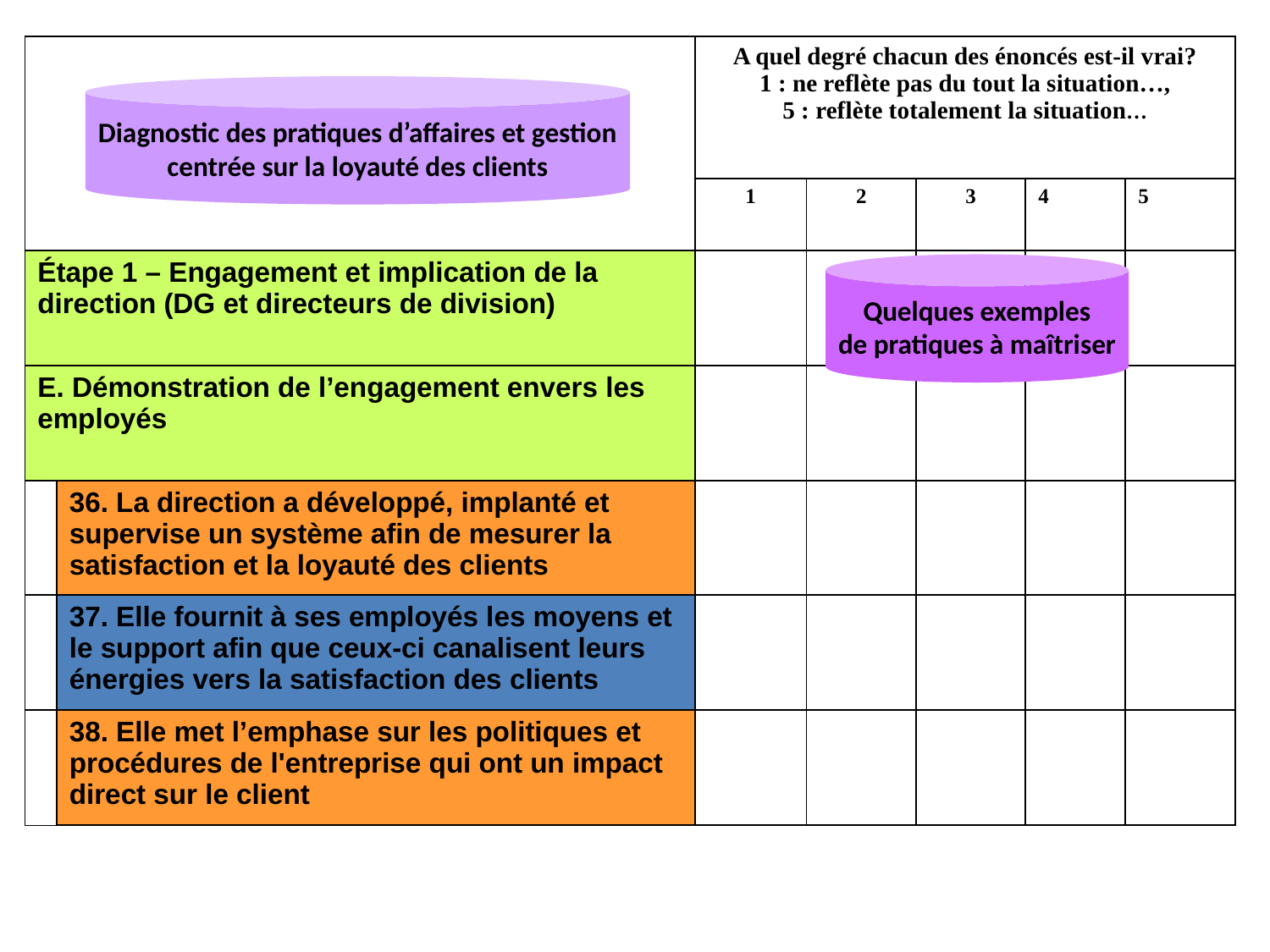

|  |  | A quel degré chacun des énoncés est-il vrai? 1 : ne reflète pas du tout la situation…, 5 : reflète totalement la situation… |  |  |  |  |
| --- | --- | --- | --- | --- | --- | --- |
|  |  | 1 | 2 | 3 | 4 | 5 |
| Étape 1 – Engagement et implication de la direction (DG et directeurs de division) |  |  |  |  |  |  |
| E. Démonstration de l’engagement envers les employés |  |  |  |  |  |  |
|  | 36. La direction a développé, implanté et supervise un système afin de mesurer la satisfaction et la loyauté des clients |  |  |  |  |  |
|  | 37. Elle fournit à ses employés les moyens et le support afin que ceux-ci canalisent leurs énergies vers la satisfaction des clients |  |  |  |  |  |
|  | 38. Elle met l’emphase sur les politiques et procédures de l'entreprise qui ont un impact direct sur le client |  |  |  |  |  |
Diagnostic des pratiques d’affaires et gestion
centrée sur la loyauté des clients
Quelques exemples
de pratiques à maîtriser